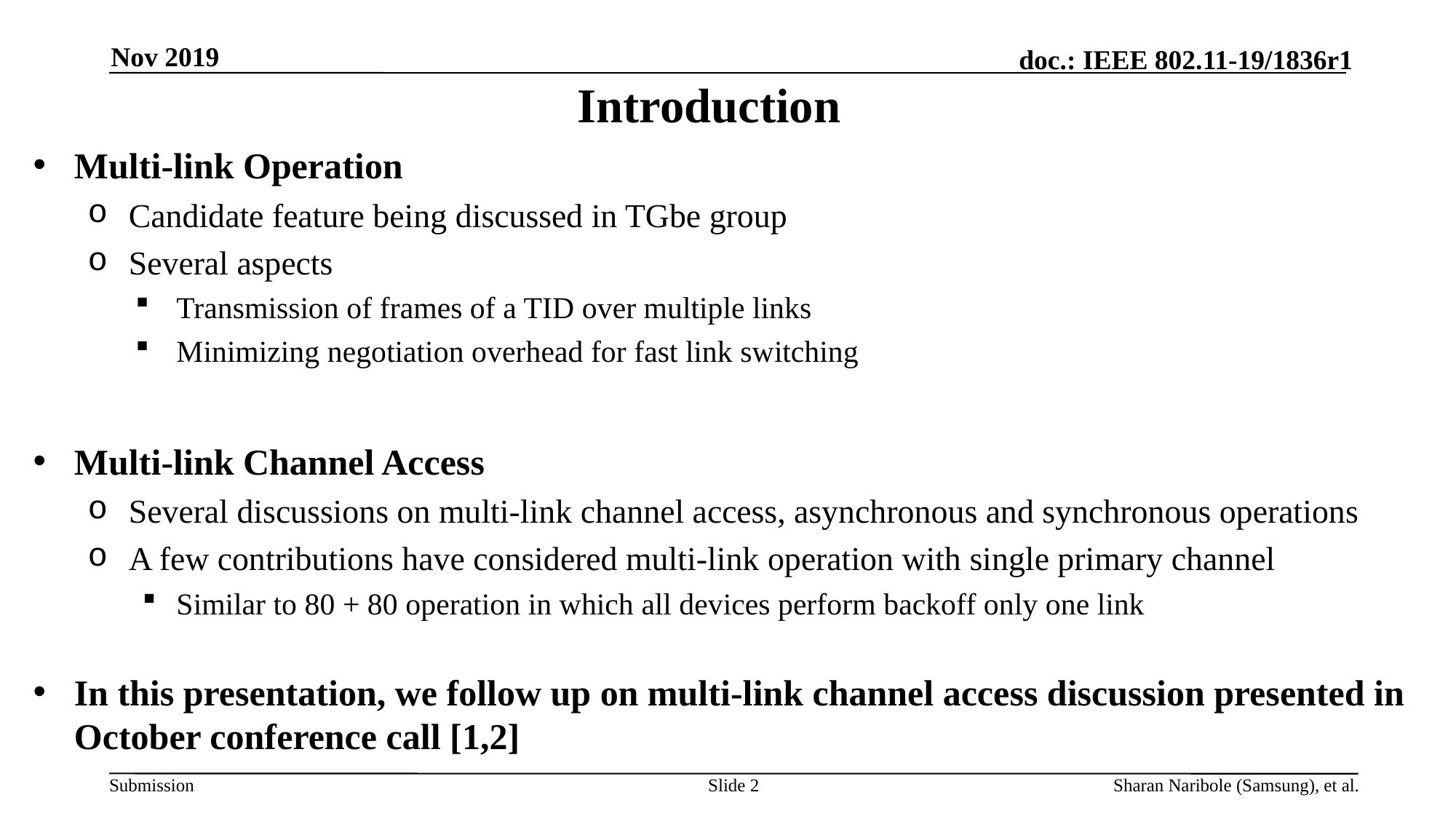

# Introduction
Nov 2019
Multi-link Operation
Candidate feature being discussed in TGbe group
Several aspects
Transmission of frames of a TID over multiple links
Minimizing negotiation overhead for fast link switching

Multi-link Channel Access
Several discussions on multi-link channel access, asynchronous and synchronous operations
A few contributions have considered multi-link operation with single primary channel
Similar to 80 + 80 operation in which all devices perform backoff only one link

In this presentation, we follow up on multi-link channel access discussion presented in October conference call [1,2]

Slide 2
Sharan Naribole (Samsung), et al.